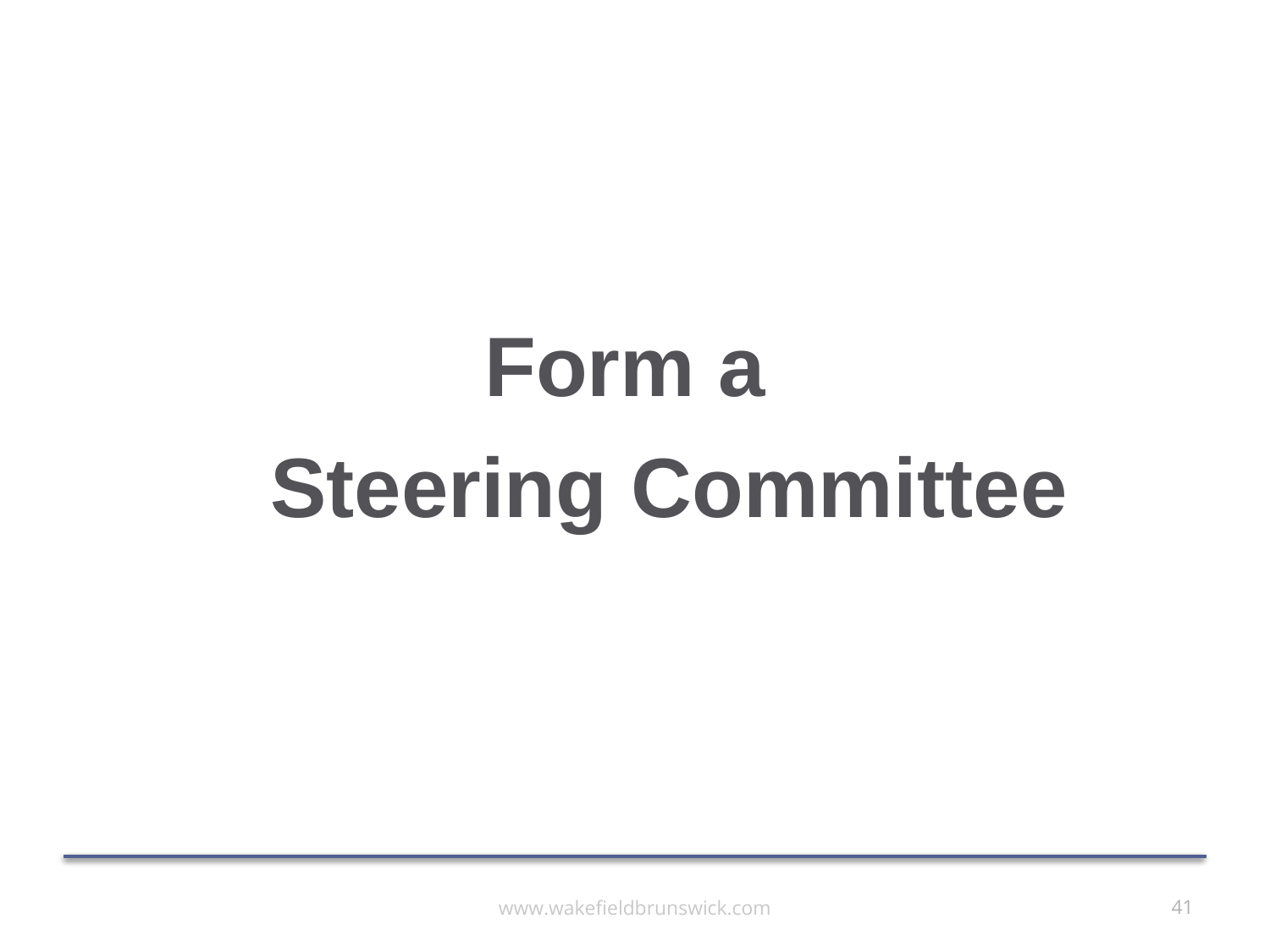

# Form a Steering Committee
www.wakefieldbrunswick.com
41